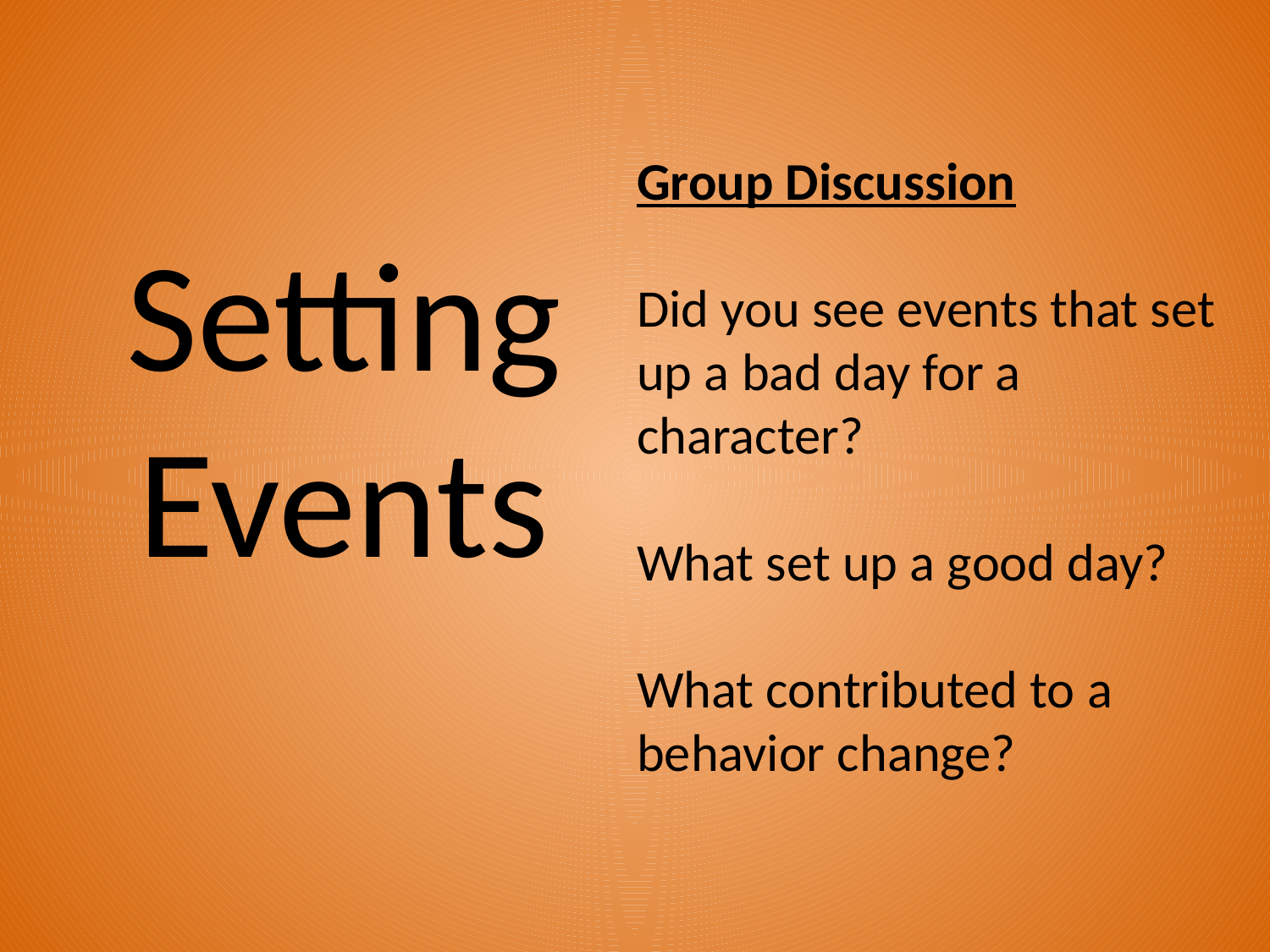

Group Discussion

Did you see events that set up a bad day for a character?

What set up a good day?

What contributed to a behavior change?

# Setting Events